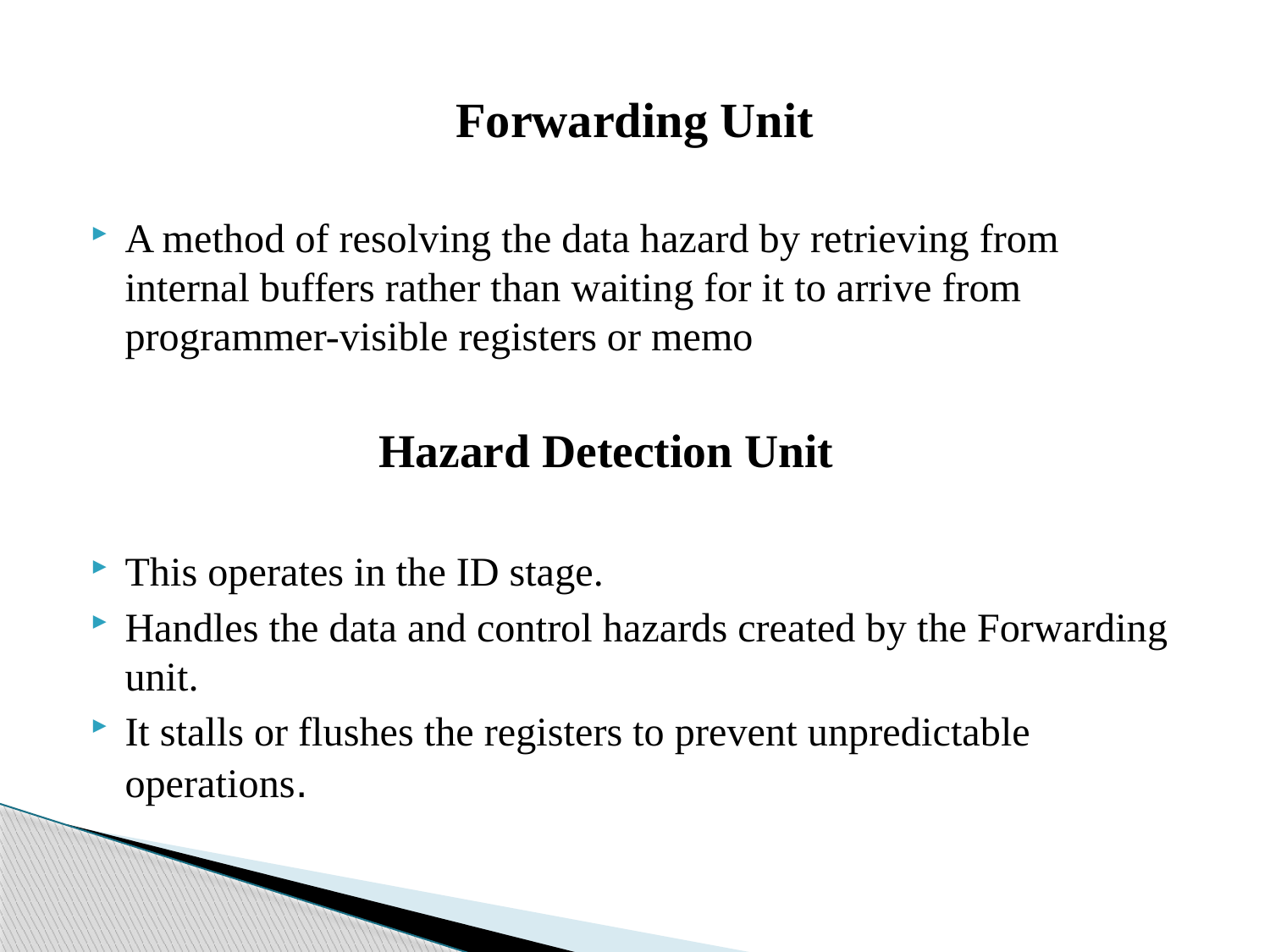

# Forwarding Unit
A method of resolving the data hazard by retrieving from internal buffers rather than waiting for it to arrive from programmer-visible registers or memo

	                         Hazard Detection Unit

This operates in the ID stage.
Handles the data and control hazards created by the Forwarding unit.
It stalls or flushes the registers to prevent unpredictable operations.